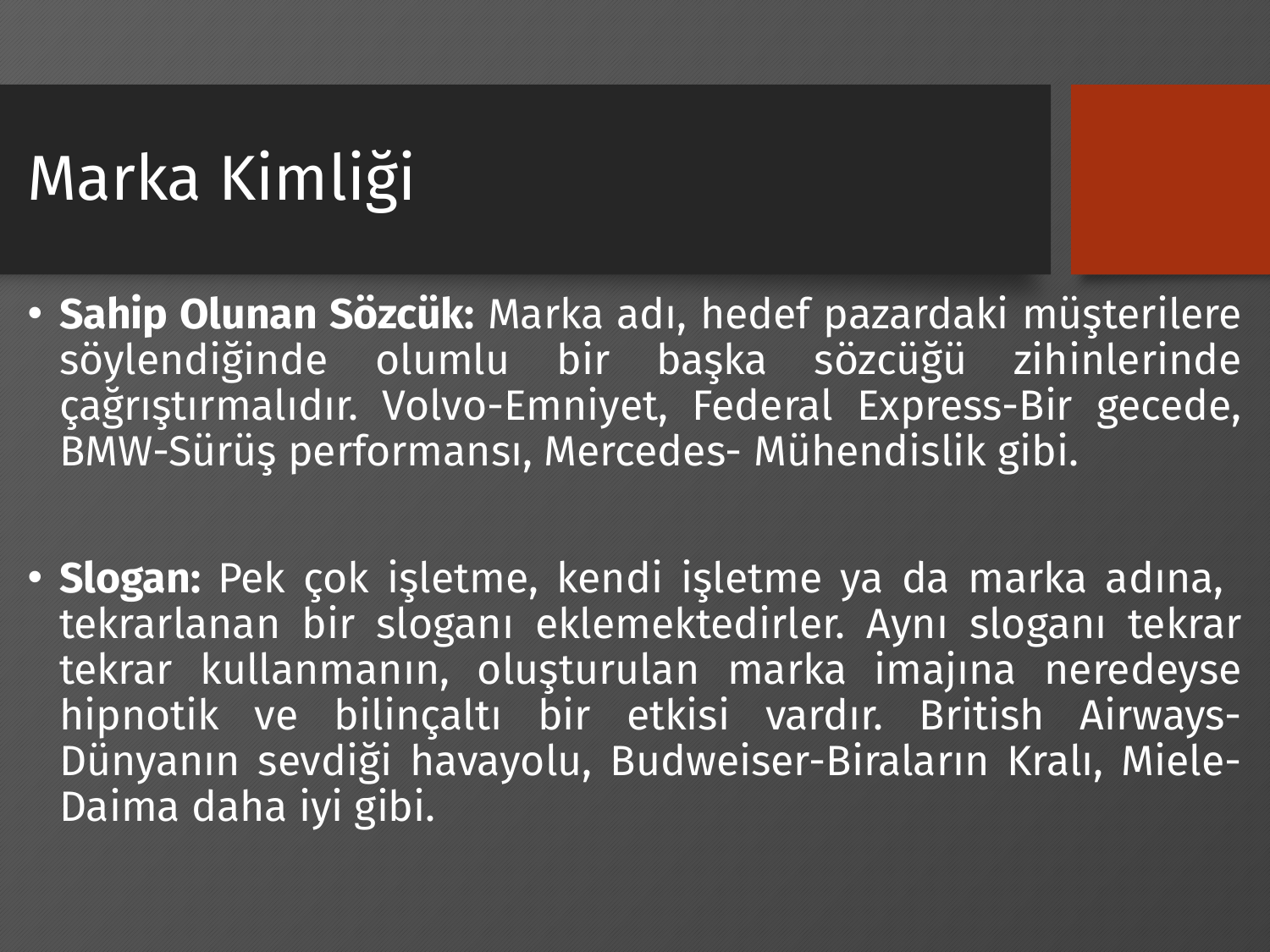

# Marka Kimliği
Sahip Olunan Sözcük: Marka adı, hedef pazardaki müşterilere söylendiğinde olumlu bir başka sözcüğü zihinlerinde çağrıştırmalıdır. Volvo-Emniyet, Federal Express-Bir gecede, BMW-Sürüş performansı, Mercedes- Mühendislik gibi.

Slogan: Pek çok işletme, kendi işletme ya da marka adına,  tekrarlanan bir sloganı eklemektedirler. Aynı sloganı tekrar tekrar kullanmanın, oluşturulan marka imajına neredeyse hipnotik ve bilinçaltı bir etkisi vardır. British Airways-Dünyanın sevdiği havayolu, Budweiser-Biraların Kralı, Miele-Daima daha iyi gibi.